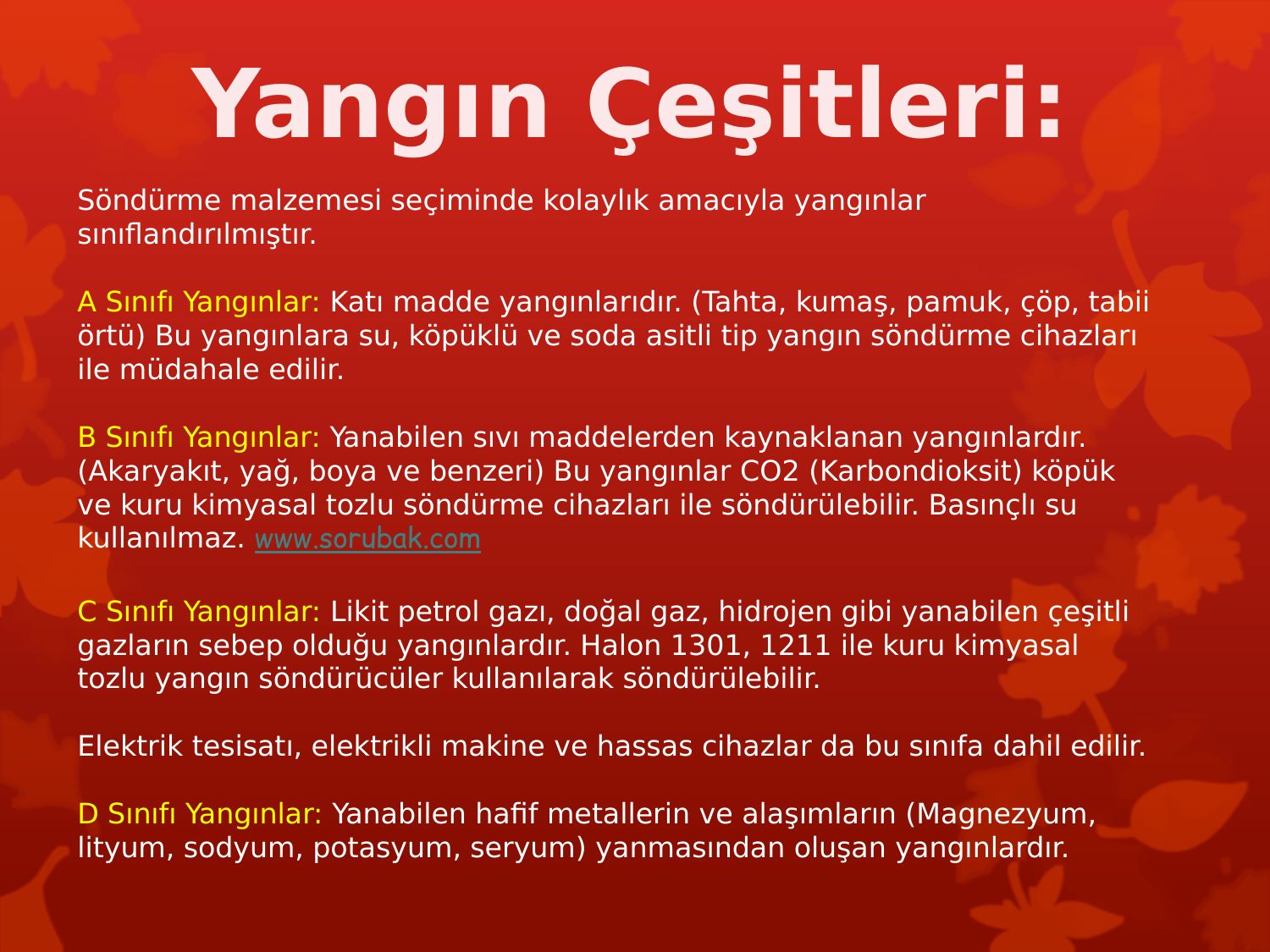

Yangın Çeşitleri:
Söndürme malzemesi seçiminde kolaylık amacıyla yangınlar sınıflandırılmıştır.

A Sınıfı Yangınlar: Katı madde yangınlarıdır. (Tahta, kumaş, pamuk, çöp, tabii örtü) Bu yangınlara su, köpüklü ve soda asitli tip yangın söndürme cihazları ile müdahale edilir.

B Sınıfı Yangınlar: Yanabilen sıvı maddelerden kaynaklanan yangınlardır. (Akaryakıt, yağ, boya ve benzeri) Bu yangınlar CO2 (Karbondioksit) köpük ve kuru kimyasal tozlu söndürme cihazları ile söndürülebilir. Basınçlı su kullanılmaz. www.sorubak.com

C Sınıfı Yangınlar: Likit petrol gazı, doğal gaz, hidrojen gibi yanabilen çeşitli gazların sebep olduğu yangınlardır. Halon 1301, 1211 ile kuru kimyasal tozlu yangın söndürücüler kullanılarak söndürülebilir.

Elektrik tesisatı, elektrikli makine ve hassas cihazlar da bu sınıfa dahil edilir.

D Sınıfı Yangınlar: Yanabilen hafif metallerin ve alaşımların (Magnezyum, lityum, sodyum, potasyum, seryum) yanmasından oluşan yangınlardır.